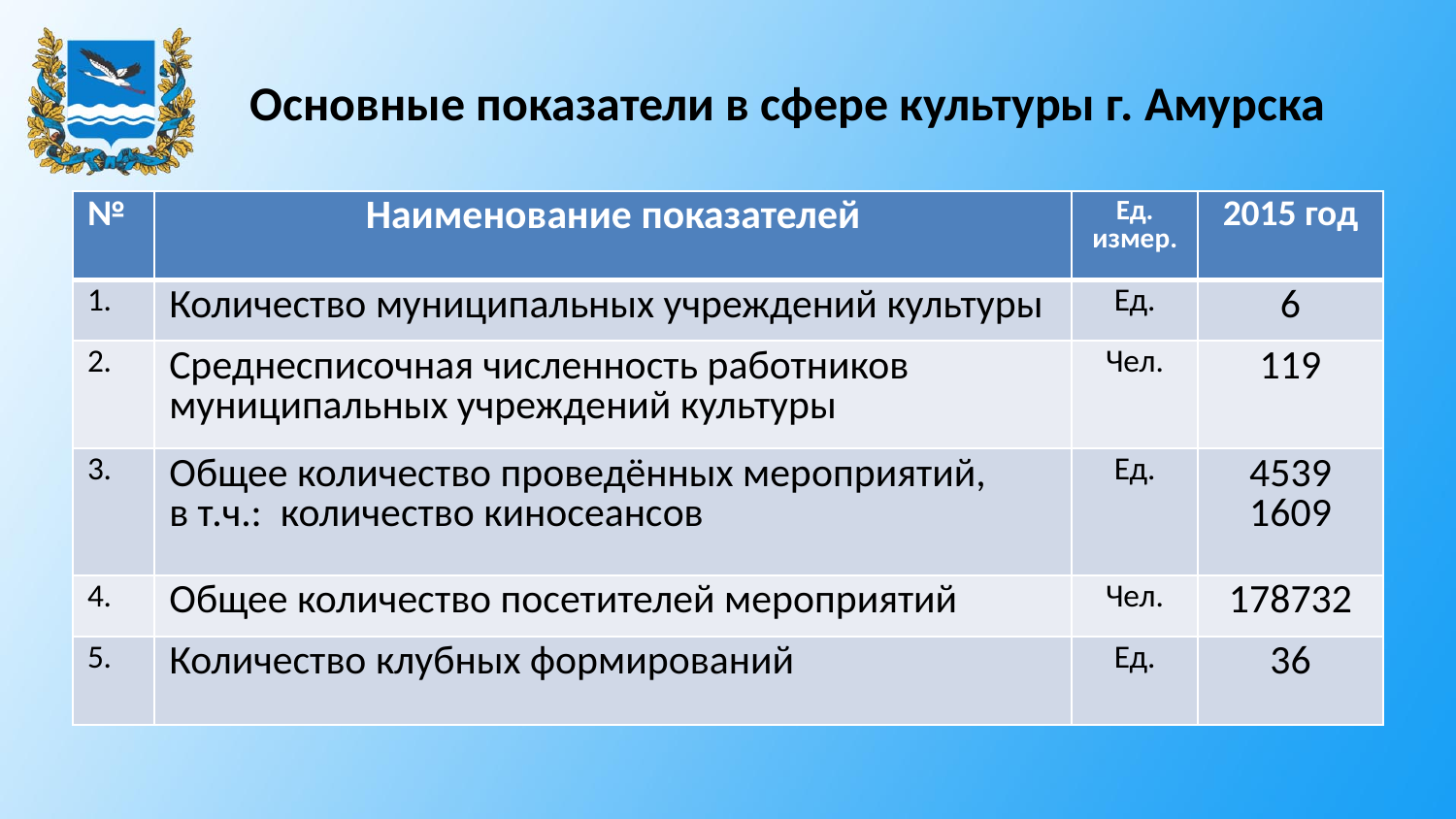

# Основные показатели в сфере культуры г. Амурска
| № | Наименование показателей | Ед. измер. | 2015 год |
| --- | --- | --- | --- |
| 1. | Количество муниципальных учреждений культуры | Ед. | 6 |
| 2. | Среднесписочная численность работников муниципальных учреждений культуры | Чел. | 119 |
| 3. | Общее количество проведённых мероприятий, в т.ч.: количество киносеансов | Ед. | 4539 1609 |
| 4. | Общее количество посетителей мероприятий | Чел. | 178732 |
| 5. | Количество клубных формирований | Ед. | 36 |